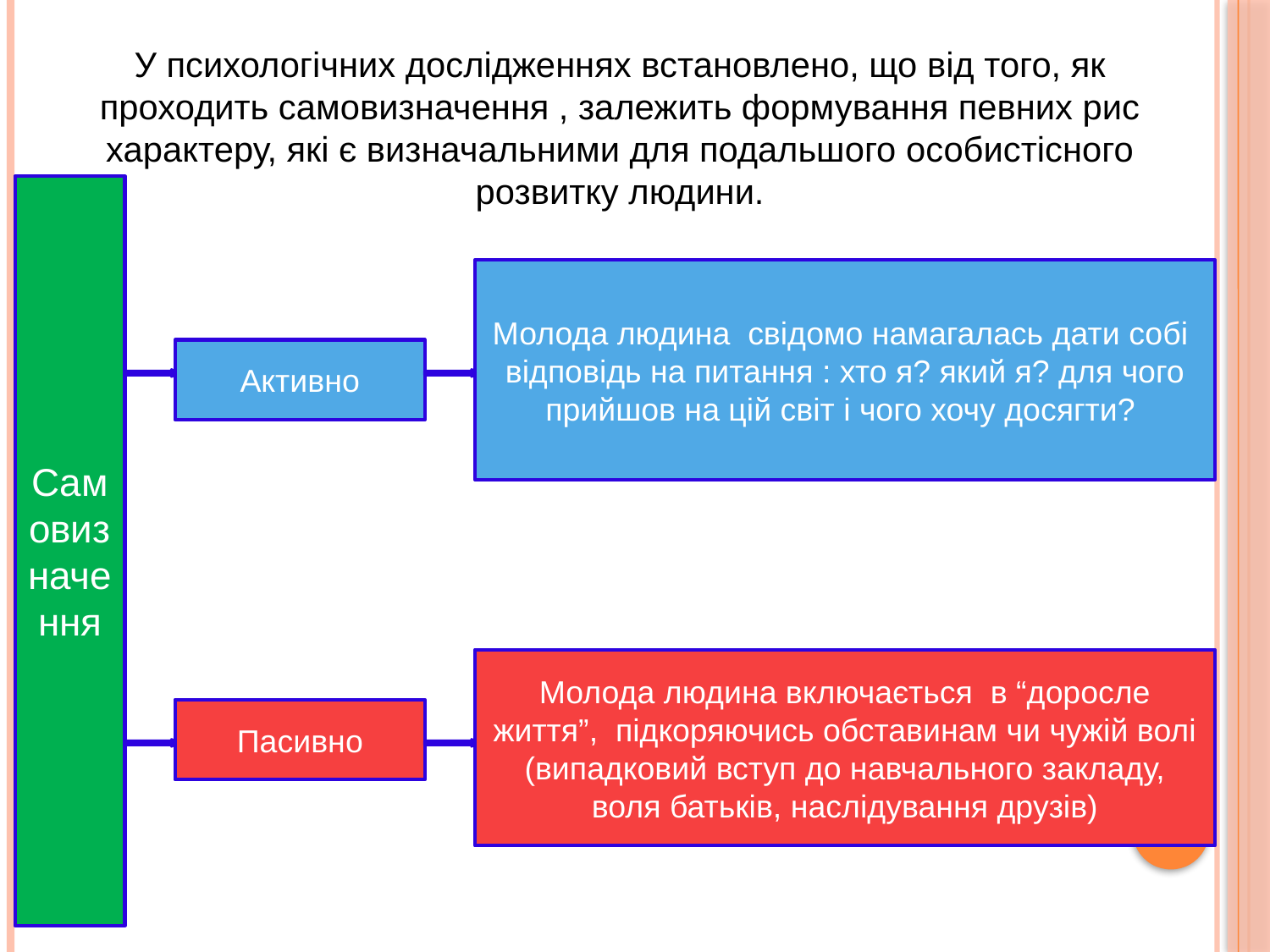

У психологічних дослідженнях встановлено, що від того, як проходить самовизначення , залежить формування певних рис характеру, які є визначальними для подальшого особистісного розвитку людини.

Самовизначення
Молода людина  свідомо намагалась дати собі  відповідь на питання : хто я? який я? для чого прийшов на цій світ і чого хочу досягти?
Активно

Молода людина включається  в “доросле життя”,  підкоряючись обставинам чи чужій волі (випадковий вступ до навчального закладу, воля батьків, наслідування друзів)
Пасивно